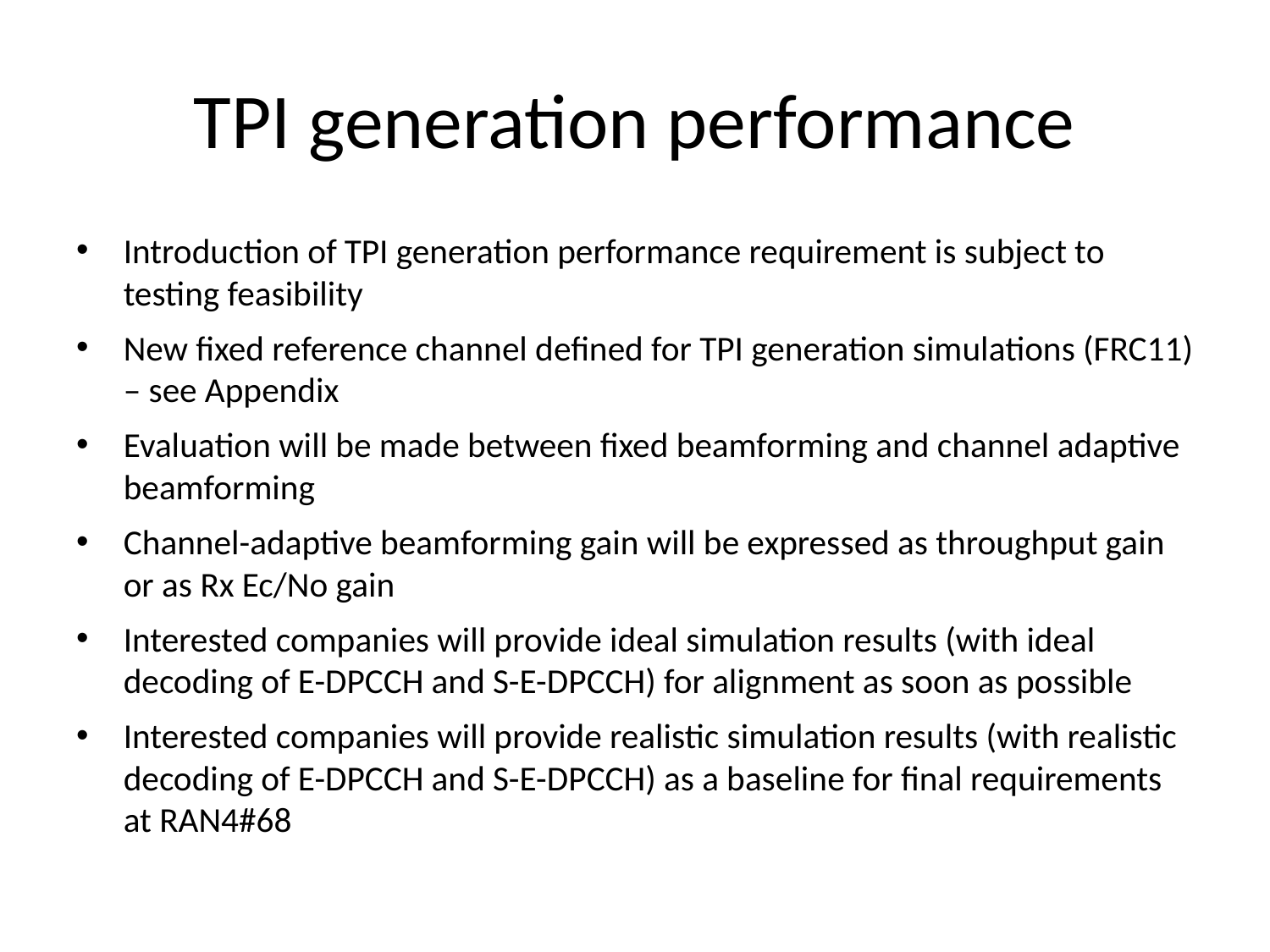

# TPI generation performance
Introduction of TPI generation performance requirement is subject to testing feasibility
New fixed reference channel defined for TPI generation simulations (FRC11) – see Appendix
Evaluation will be made between fixed beamforming and channel adaptive beamforming
Channel-adaptive beamforming gain will be expressed as throughput gain or as Rx Ec/No gain
Interested companies will provide ideal simulation results (with ideal decoding of E-DPCCH and S-E-DPCCH) for alignment as soon as possible
Interested companies will provide realistic simulation results (with realistic decoding of E-DPCCH and S-E-DPCCH) as a baseline for final requirements at RAN4#68